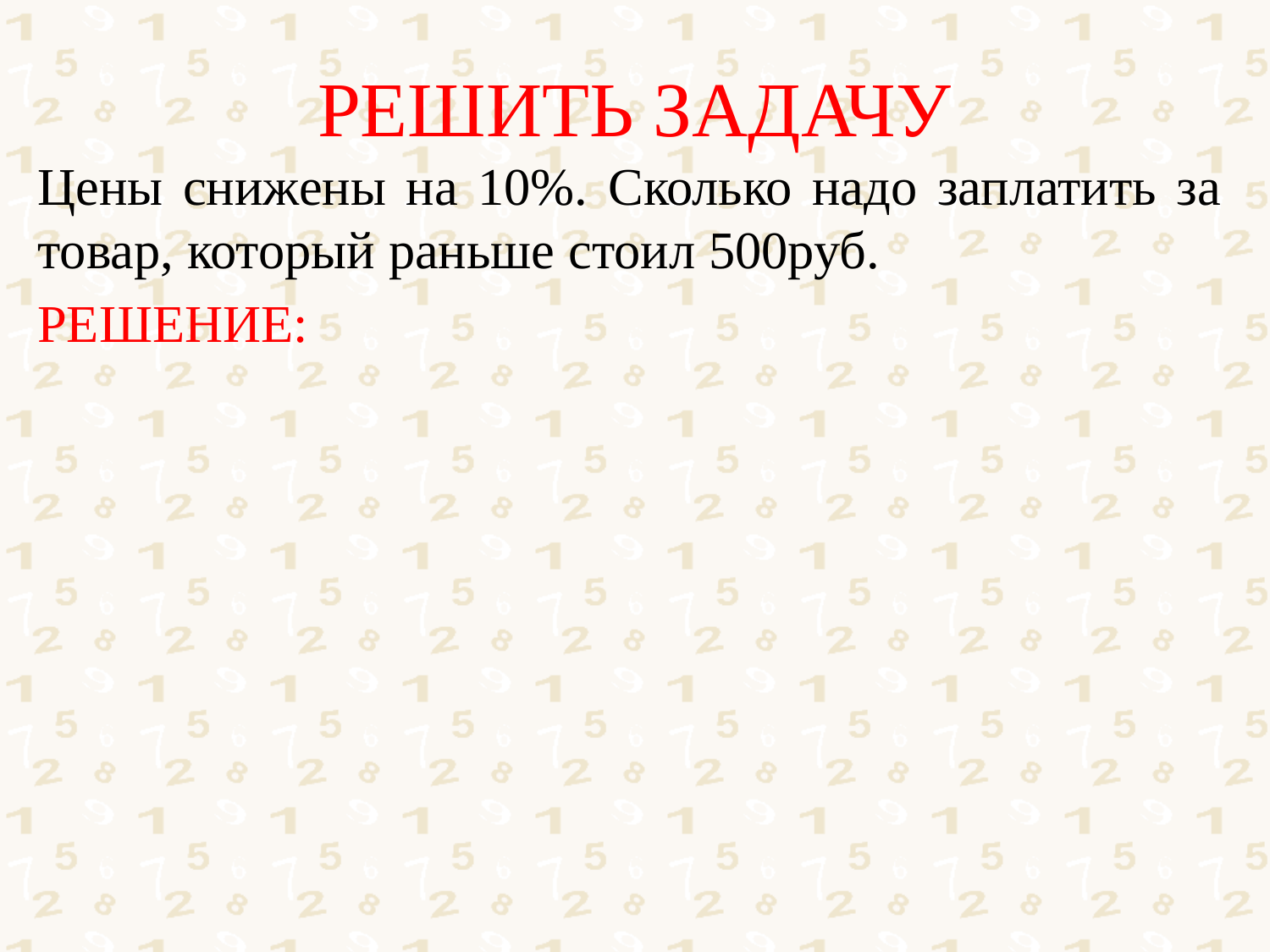

# РЕШИТЬ ЗАДАЧУ
Цены снижены на 10%. Сколько надо заплатить за товар, который раньше стоил 500руб.
РЕШЕНИЕ: